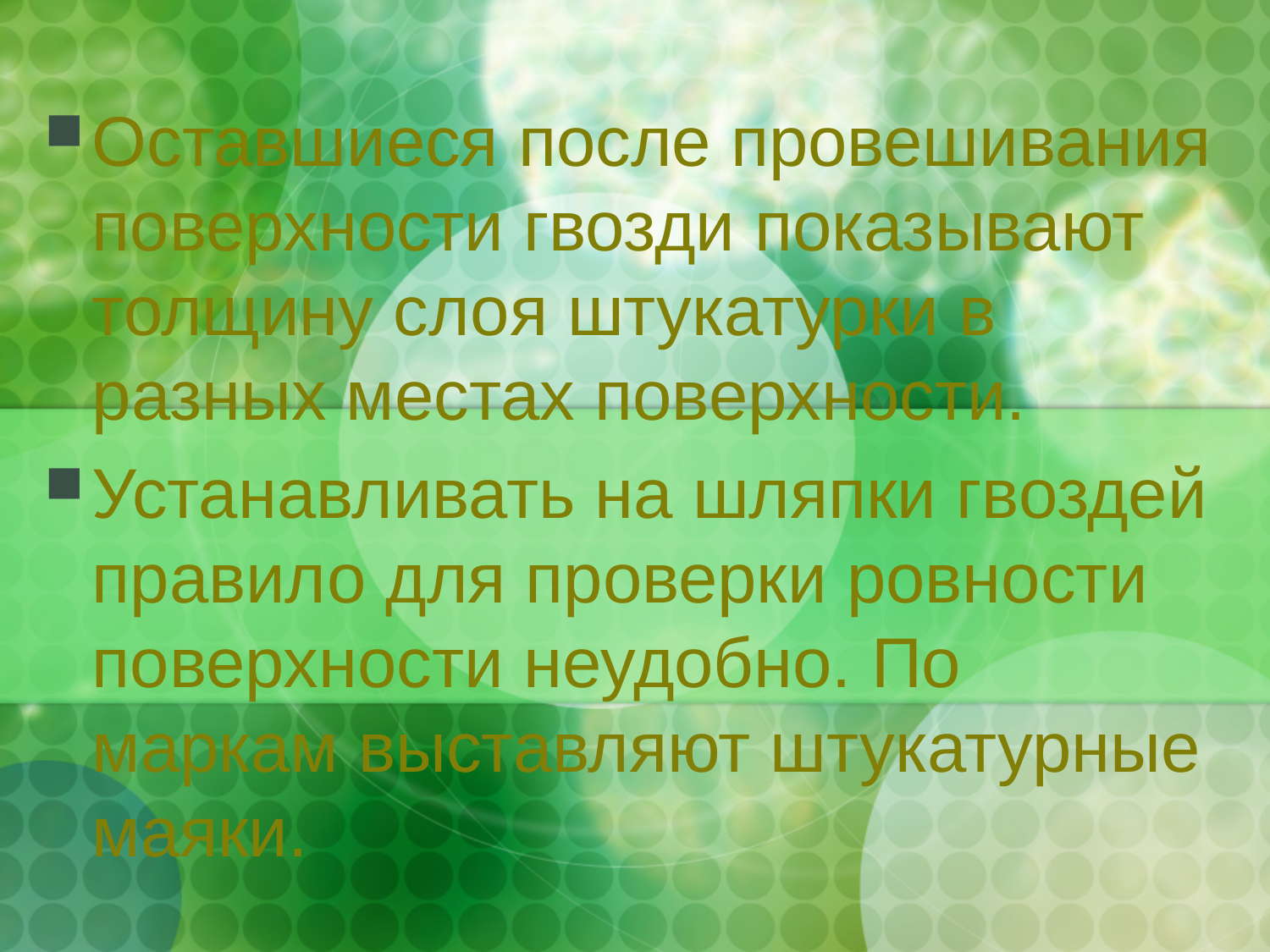

Оставшиеся после провешивания поверхности гвозди показывают толщину слоя штукатурки в разных местах поверхности.
Устанавливать на шляпки гвоздей правило для проверки ровности поверхности неудобно. По маркам выставляют штукатурные маяки.